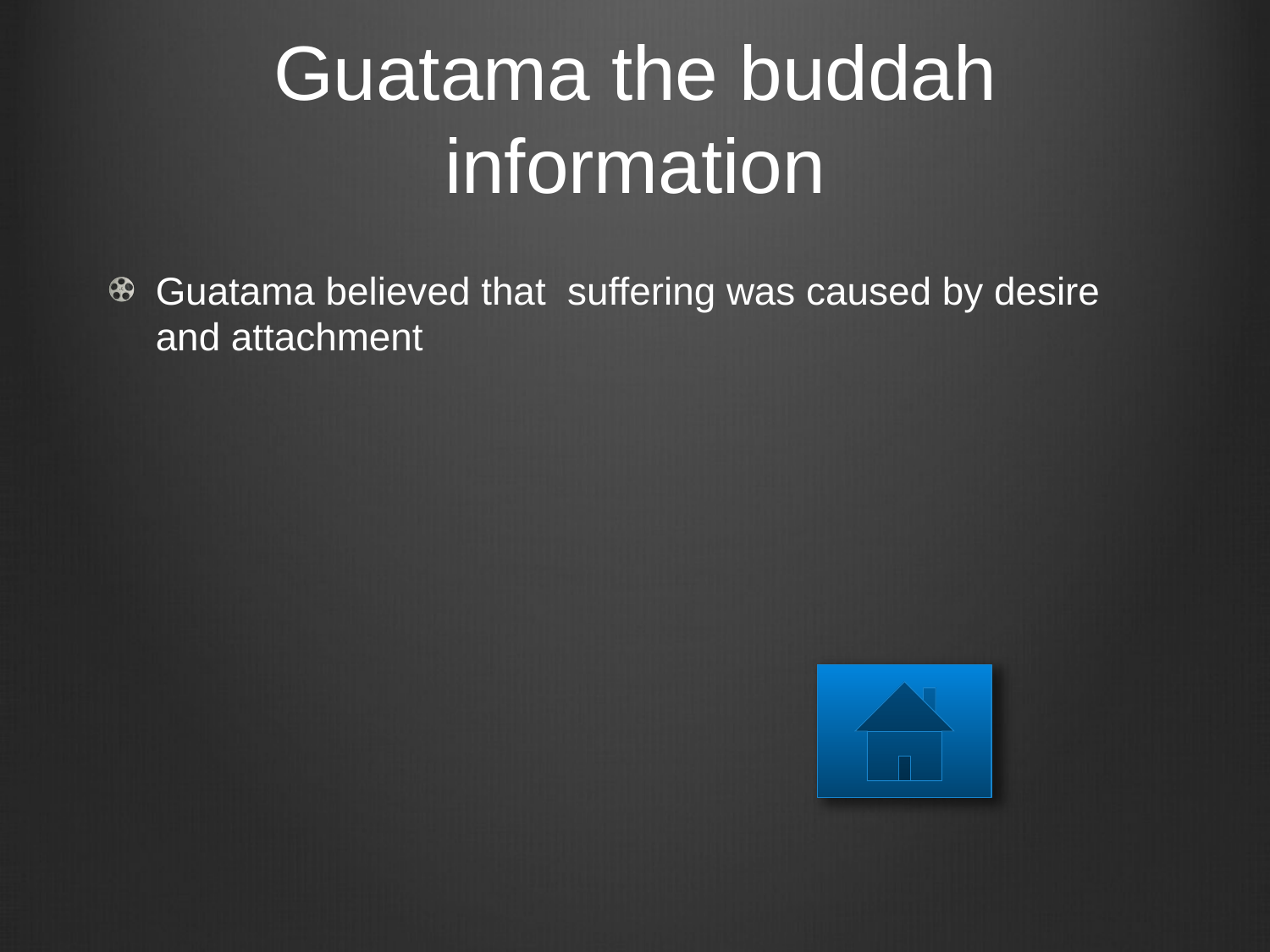

# Guatama the buddah information
Guatama believed that  suffering was caused by desire and attachment